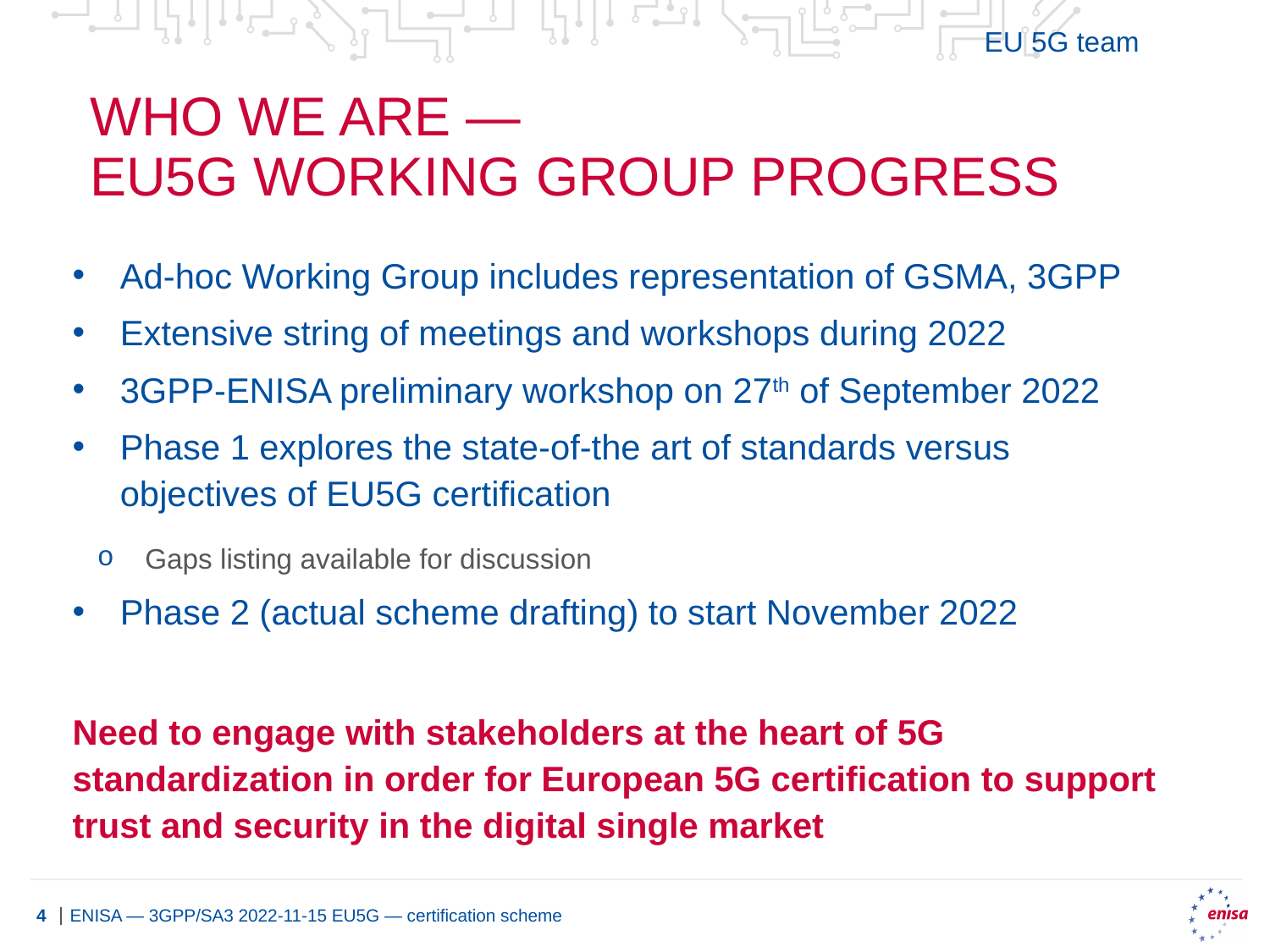

EU 5G team

# Who we are ― EU5G working group progress
Ad-hoc Working Group includes representation of GSMA, 3GPP
Extensive string of meetings and workshops during 2022
3GPP-ENISA preliminary workshop on 27th of September 2022
Phase 1 explores the state-of-the art of standards versus objectives of EU5G certification
Gaps listing available for discussion
Phase 2 (actual scheme drafting) to start November 2022

Need to engage with stakeholders at the heart of 5G standardization in order for European 5G certification to support trust and security in the digital single market

ENISA ― 3GPP/SA3 2022-11-15 EU5G ― certification scheme